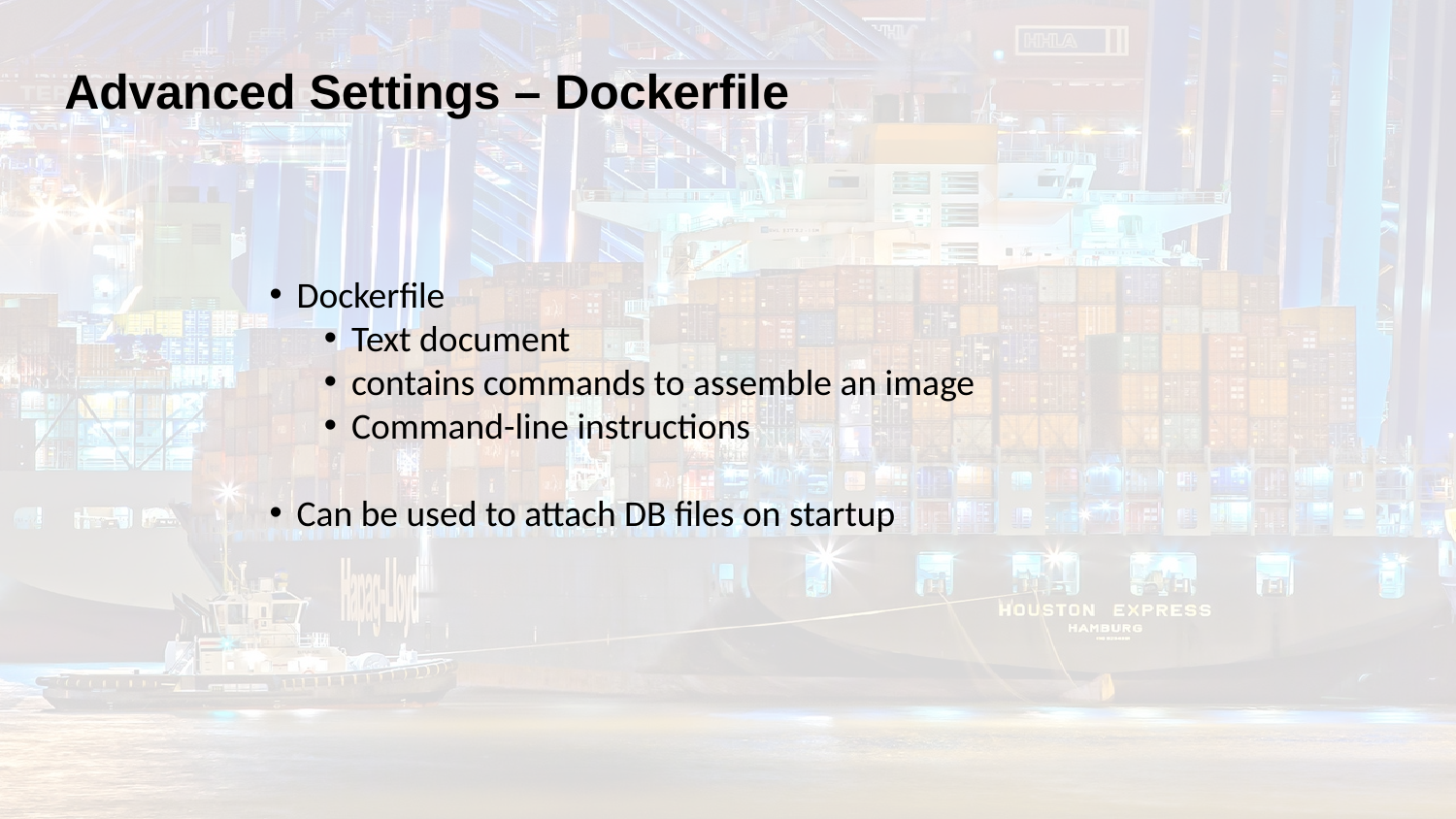

# Advanced Settings – Dockerfile
Dockerfile
Text document
contains commands to assemble an image
Command-line instructions

Can be used to attach DB files on startup